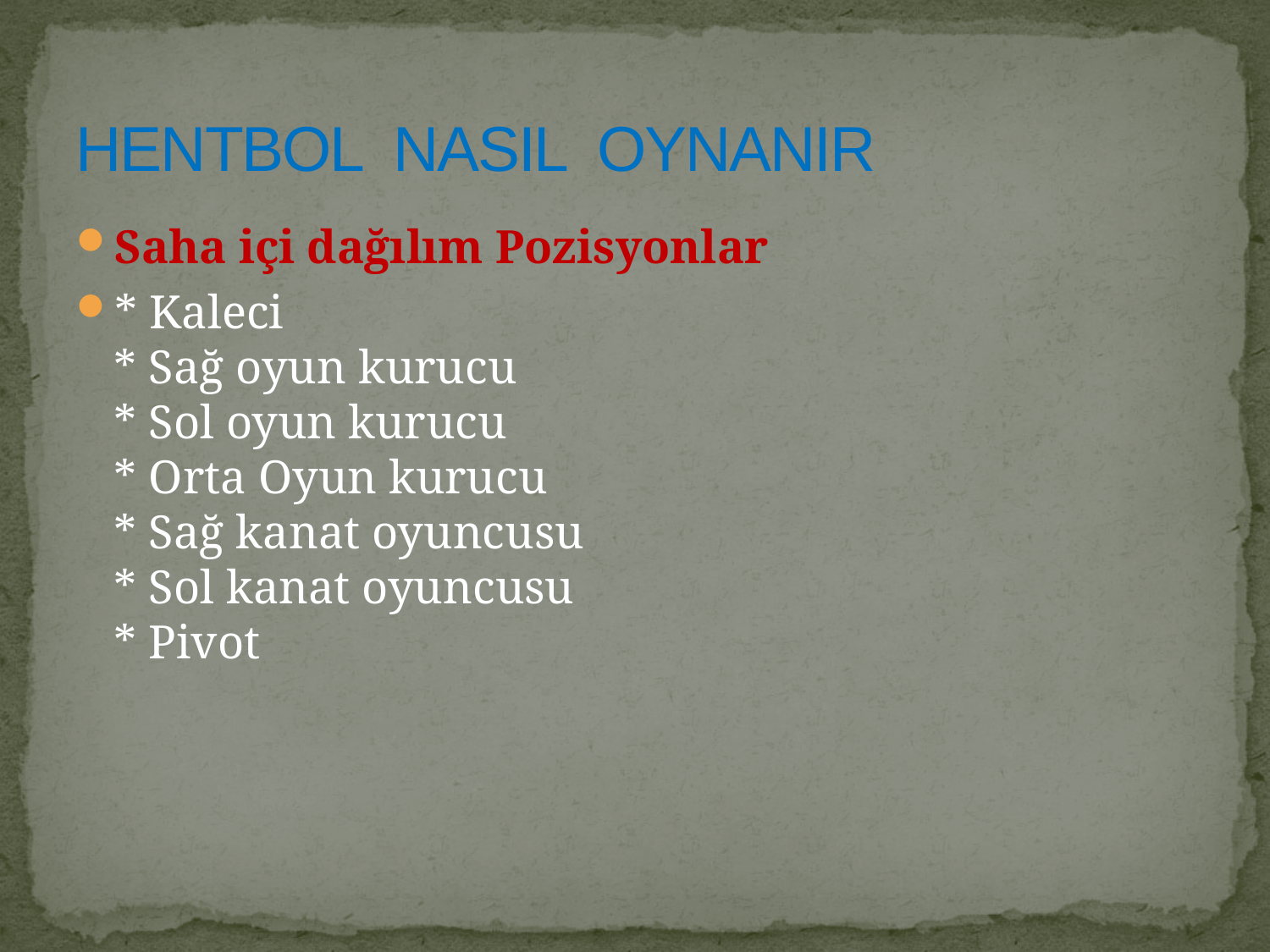

# HENTBOL  NASIL  OYNANIR
Saha içi dağılım Pozisyonlar
* Kaleci
* Sağ oyun kurucu
* Sol oyun kurucu
* Orta Oyun kurucu
* Sağ kanat oyuncusu
* Sol kanat oyuncusu
* Pivot